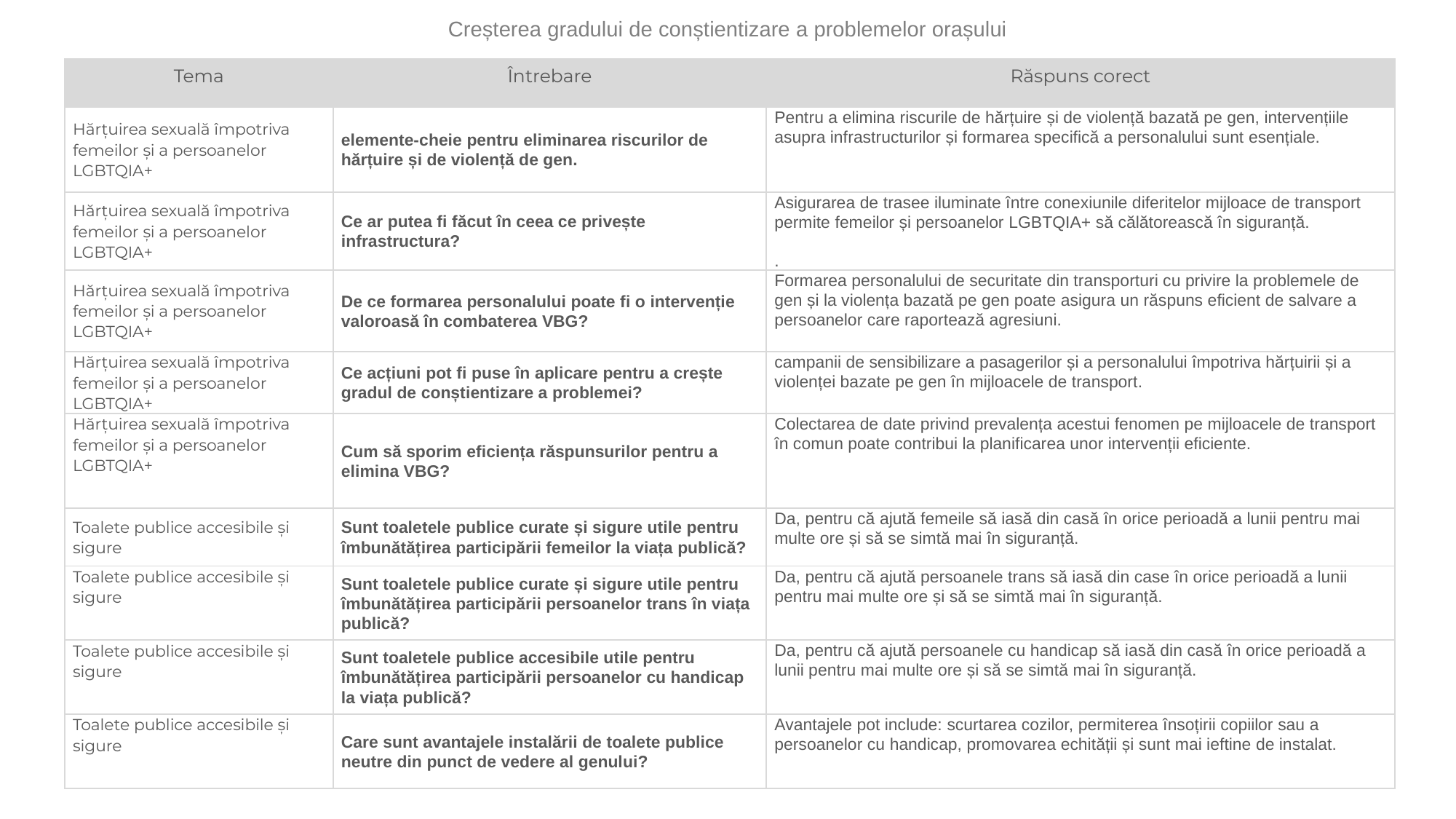

Creșterea gradului de conștientizare a problemelor orașului
| Tema | Întrebare | Răspuns corect |
| --- | --- | --- |
| Hărțuirea sexuală împotriva femeilor și a persoanelor LGBTQIA+ | elemente-cheie pentru eliminarea riscurilor de hărțuire și de violență de gen. | Pentru a elimina riscurile de hărțuire și de violență bazată pe gen, intervențiile asupra infrastructurilor și formarea specifică a personalului sunt esențiale. |
| Hărțuirea sexuală împotriva femeilor și a persoanelor LGBTQIA+ | Ce ar putea fi făcut în ceea ce privește infrastructura? | Asigurarea de trasee iluminate între conexiunile diferitelor mijloace de transport permite femeilor și persoanelor LGBTQIA+ să călătorească în siguranță. . |
| Hărțuirea sexuală împotriva femeilor și a persoanelor LGBTQIA+ | De ce formarea personalului poate fi o intervenție valoroasă în combaterea VBG? | Formarea personalului de securitate din transporturi cu privire la problemele de gen și la violența bazată pe gen poate asigura un răspuns eficient de salvare a persoanelor care raportează agresiuni. |
| Hărțuirea sexuală împotriva femeilor și a persoanelor LGBTQIA+ | Ce acțiuni pot fi puse în aplicare pentru a crește gradul de conștientizare a problemei? | campanii de sensibilizare a pasagerilor și a personalului împotriva hărțuirii și a violenței bazate pe gen în mijloacele de transport. |
| Hărțuirea sexuală împotriva femeilor și a persoanelor LGBTQIA+ | Cum să sporim eficiența răspunsurilor pentru a elimina VBG? | Colectarea de date privind prevalența acestui fenomen pe mijloacele de transport în comun poate contribui la planificarea unor intervenții eficiente. |
| Toalete publice accesibile și sigure | Sunt toaletele publice curate și sigure utile pentru îmbunătățirea participării femeilor la viața publică? | Da, pentru că ajută femeile să iasă din casă în orice perioadă a lunii pentru mai multe ore și să se simtă mai în siguranță. |
| Toalete publice accesibile și sigure | Sunt toaletele publice curate și sigure utile pentru îmbunătățirea participării persoanelor trans în viața publică? | Da, pentru că ajută persoanele trans să iasă din case în orice perioadă a lunii pentru mai multe ore și să se simtă mai în siguranță. |
| Toalete publice accesibile și sigure | Sunt toaletele publice accesibile utile pentru îmbunătățirea participării persoanelor cu handicap la viața publică? | Da, pentru că ajută persoanele cu handicap să iasă din casă în orice perioadă a lunii pentru mai multe ore și să se simtă mai în siguranță. |
| Toalete publice accesibile și sigure | Care sunt avantajele instalării de toalete publice neutre din punct de vedere al genului? | Avantajele pot include: scurtarea cozilor, permiterea însoțirii copiilor sau a persoanelor cu handicap, promovarea echității și sunt mai ieftine de instalat. |